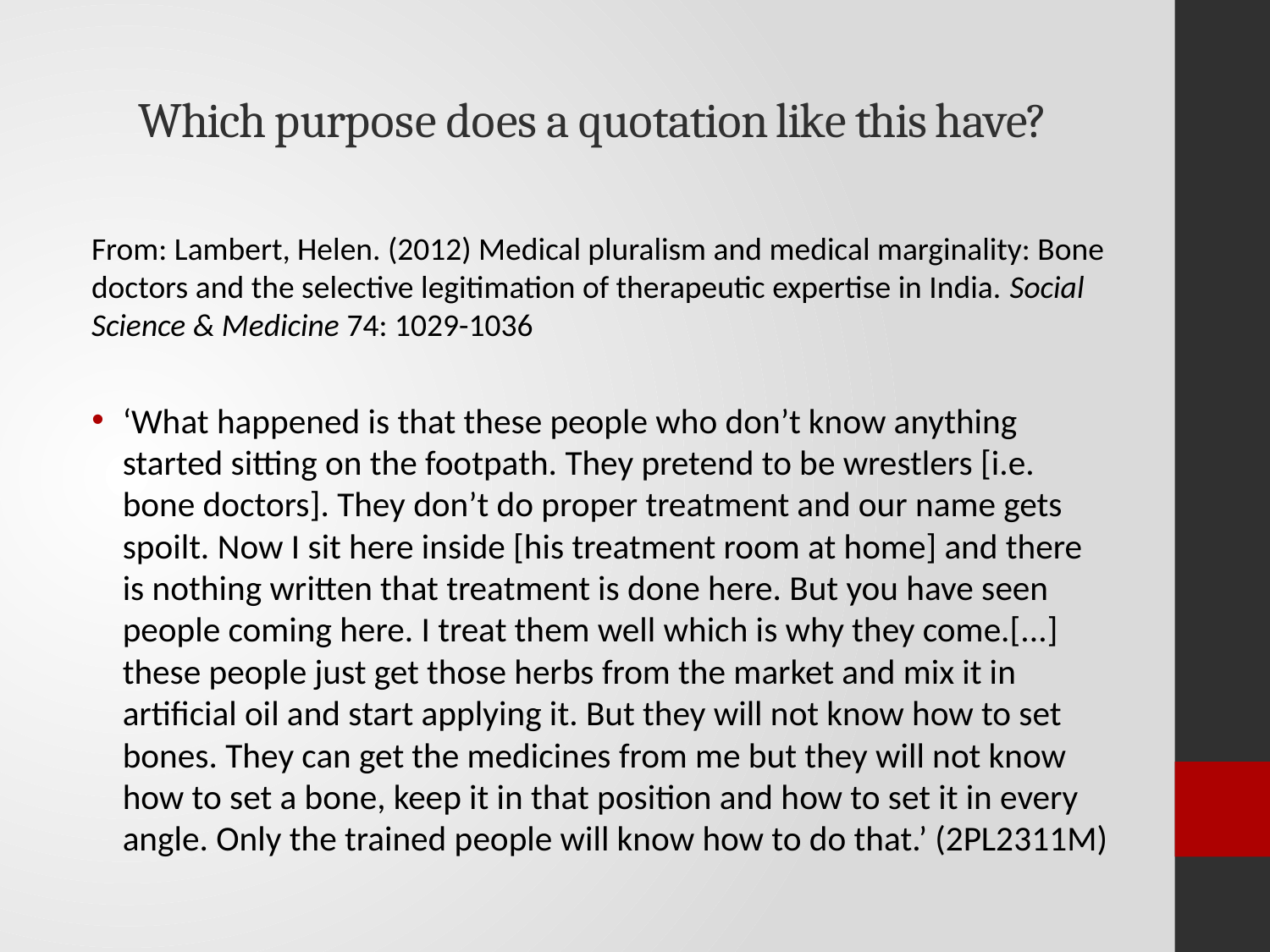

# Which purpose does a quotation like this have?
From: Lambert, Helen. (2012) Medical pluralism and medical marginality: Bone doctors and the selective legitimation of therapeutic expertise in India. Social Science & Medicine 74: 1029-1036

‘What happened is that these people who don’t know anything started sitting on the footpath. They pretend to be wrestlers [i.e. bone doctors]. They don’t do proper treatment and our name gets spoilt. Now I sit here inside [his treatment room at home] and there is nothing written that treatment is done here. But you have seen people coming here. I treat them well which is why they come.[...] these people just get those herbs from the market and mix it in artificial oil and start applying it. But they will not know how to set bones. They can get the medicines from me but they will not know how to set a bone, keep it in that position and how to set it in every angle. Only the trained people will know how to do that.’ (2PL2311M)